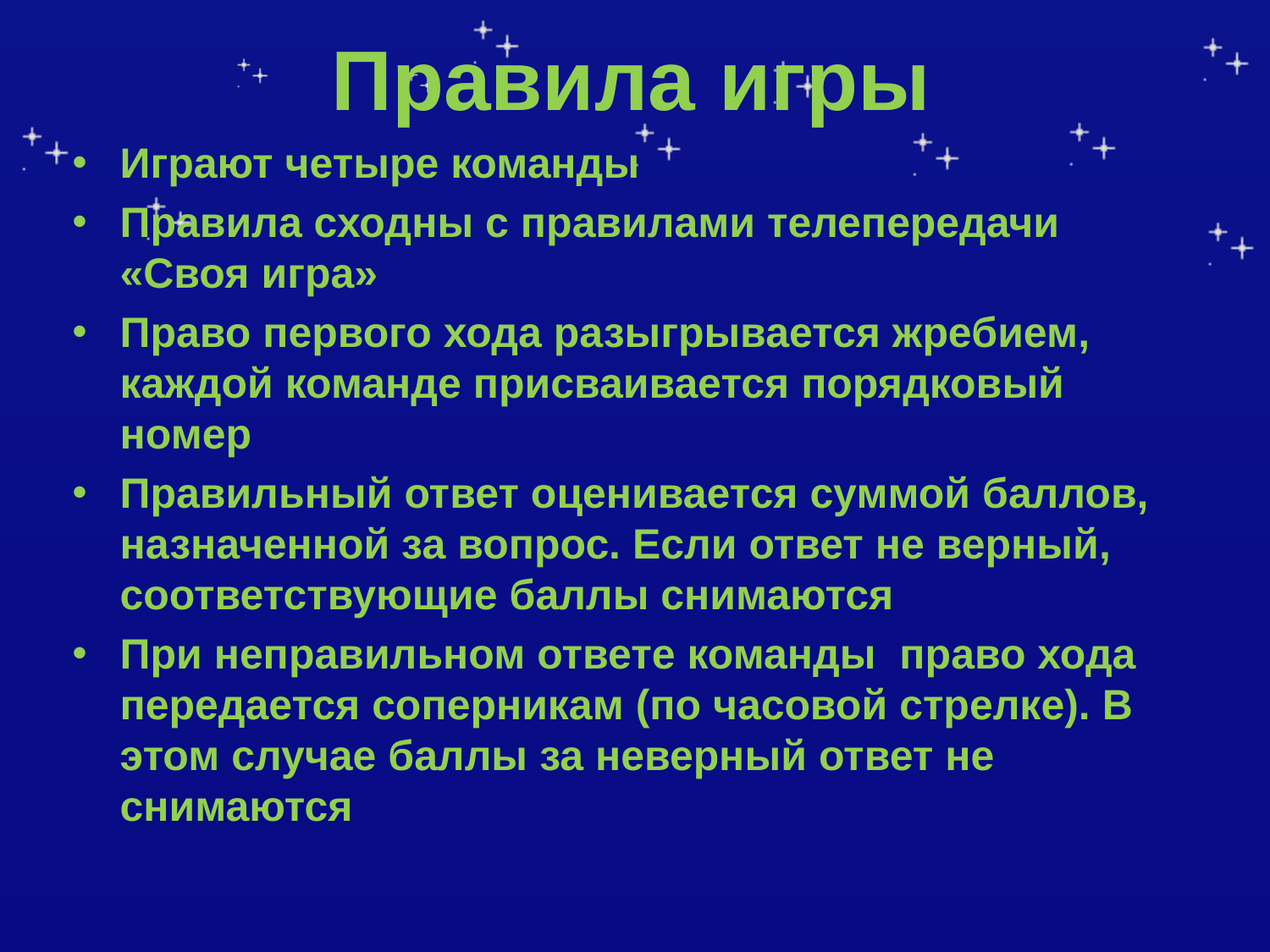

Правила игры
Играют четыре команды
Правила сходны с правилами телепередачи «Своя игра»
Право первого хода разыгрывается жребием, каждой команде присваивается порядковый номер
Правильный ответ оценивается суммой баллов, назначенной за вопрос. Если ответ не верный, соответствующие баллы снимаются
При неправильном ответе команды  право хода передается соперникам (по часовой стрелке). В этом случае баллы за неверный ответ не снимаются